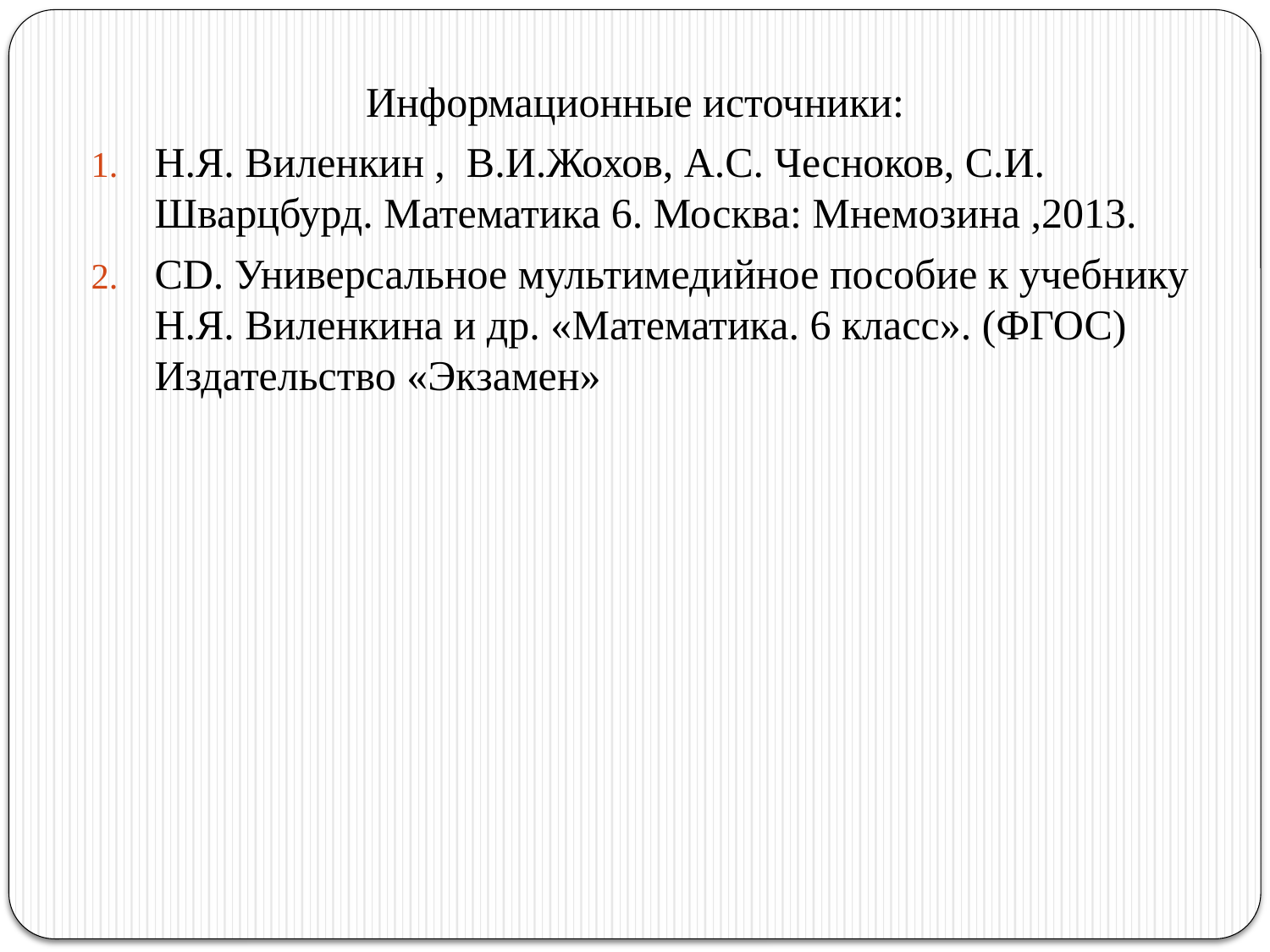

# Информационные источники:
Н.Я. Виленкин ,  В.И.Жохов, А.С. Чесноков, С.И. Шварцбурд. Математика 6. Москва: Мнемозина ,2013.
CD. Универсальное мультимедийное пособие к учебнику Н.Я. Виленкина и др. «Математика. 6 класс». (ФГОС)
Издательство «Экзамен»